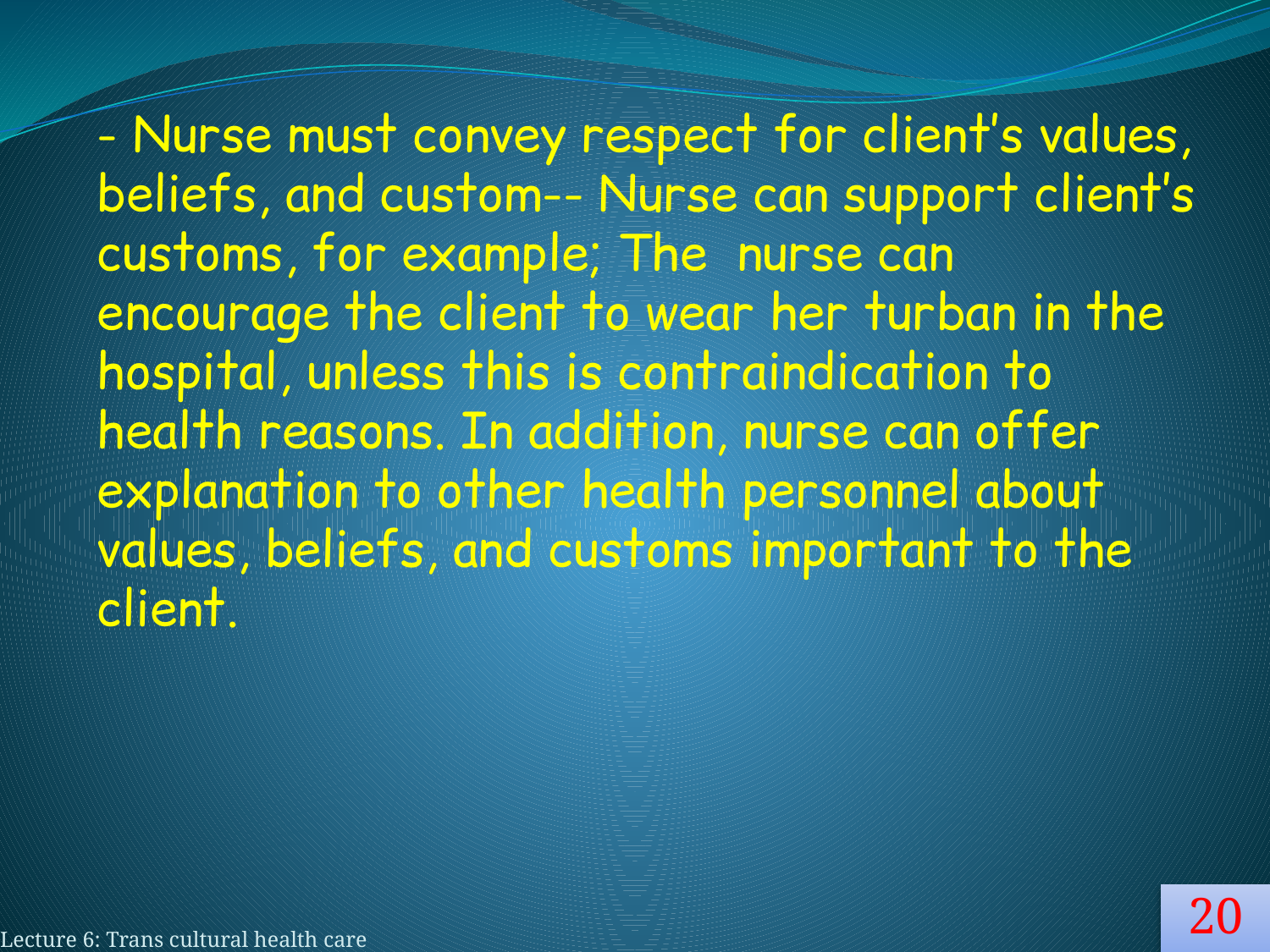

- Nurse must convey respect for client’s values, beliefs, and custom-- Nurse can support client’s customs, for example; The  nurse can         encourage the client to wear her turban in the hospital, unless this is contraindication to health reasons. In addition, nurse can offer explanation to other health personnel about values, beliefs, and customs important to the client.

#
20
Lecture 6: Trans cultural health care